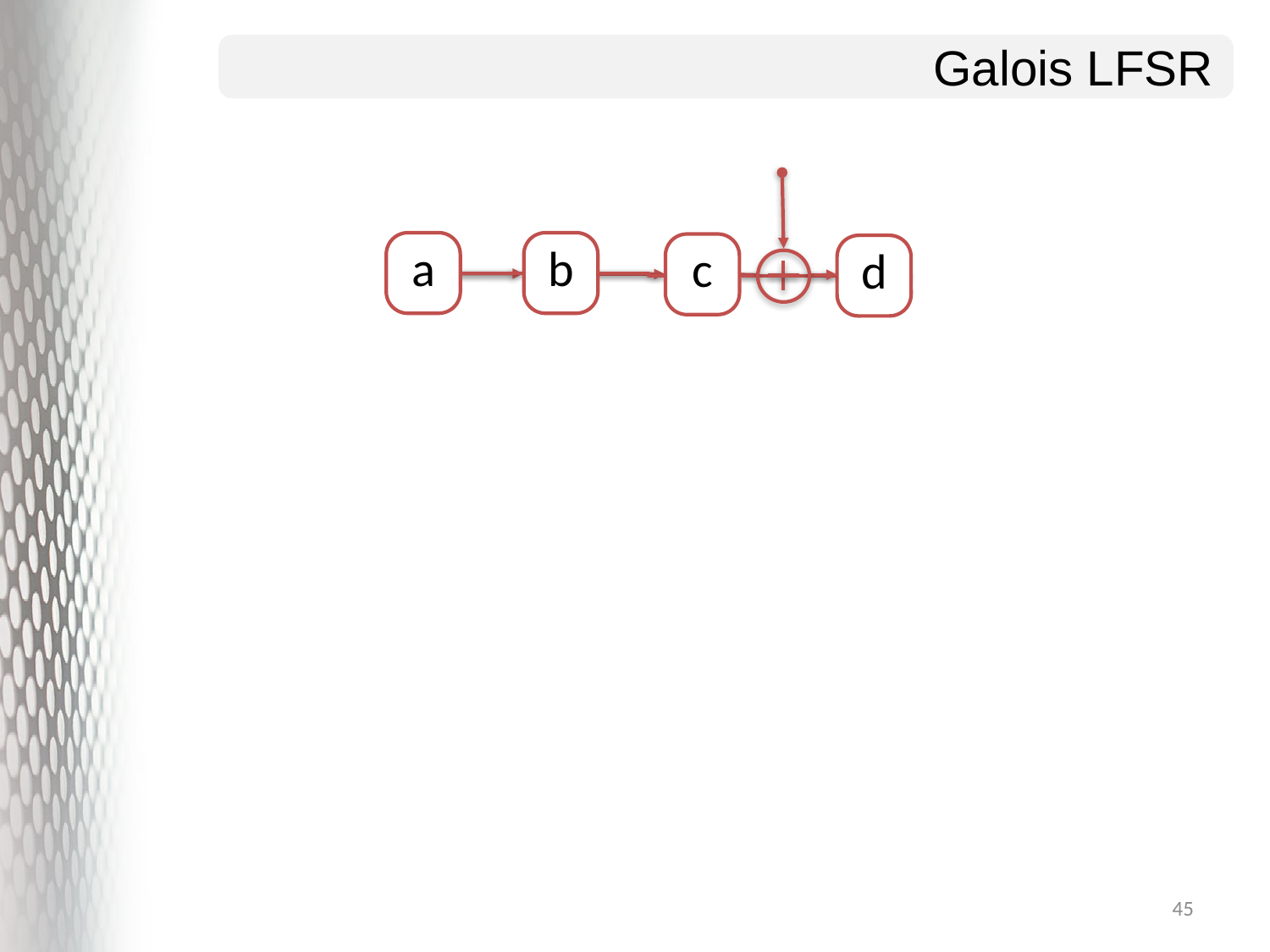

# Galois LFSR
a
b
c
d

45